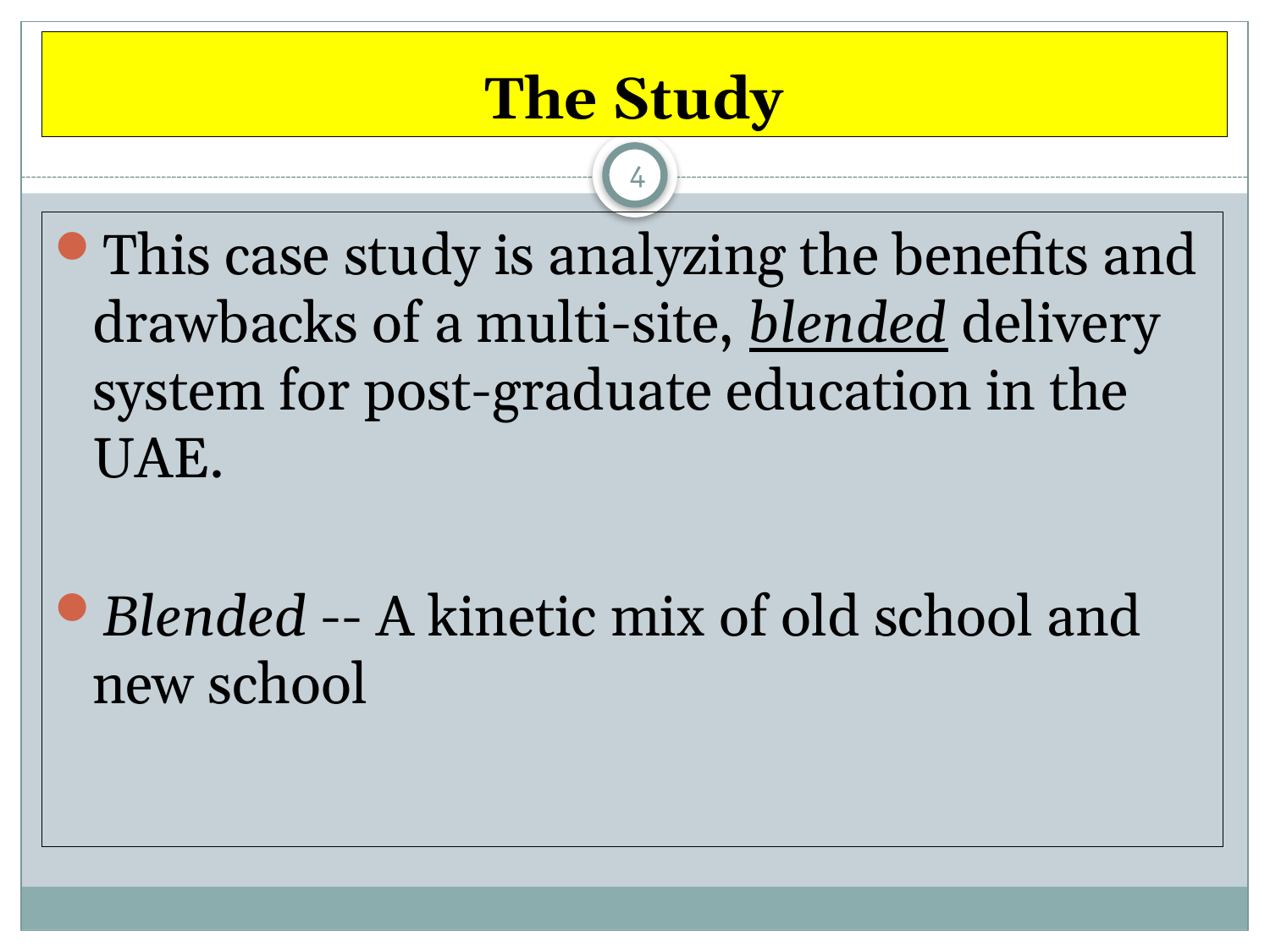

# The Study
4
This case study is analyzing the benefits and drawbacks of a multi-site, blended delivery system for post-graduate education in the UAE.

Blended -- A kinetic mix of old school and new school